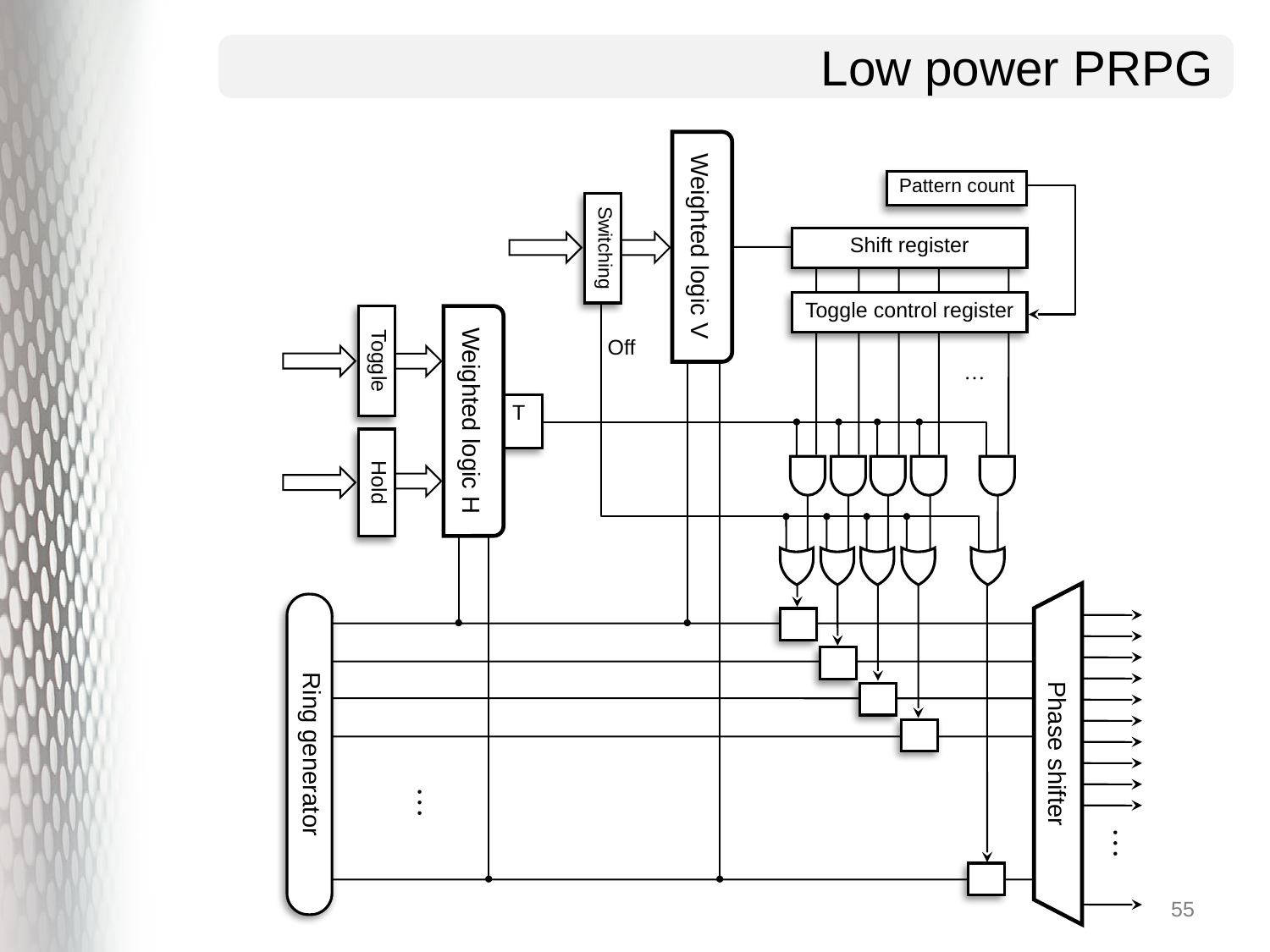

# Low power PRPG
Pattern count

Weighted logic V
Shift register
Switching

Toggle control register

Off
Toggle

…
Weighted logic H

T

Hold

Phase shifter
Ring generator

…

…